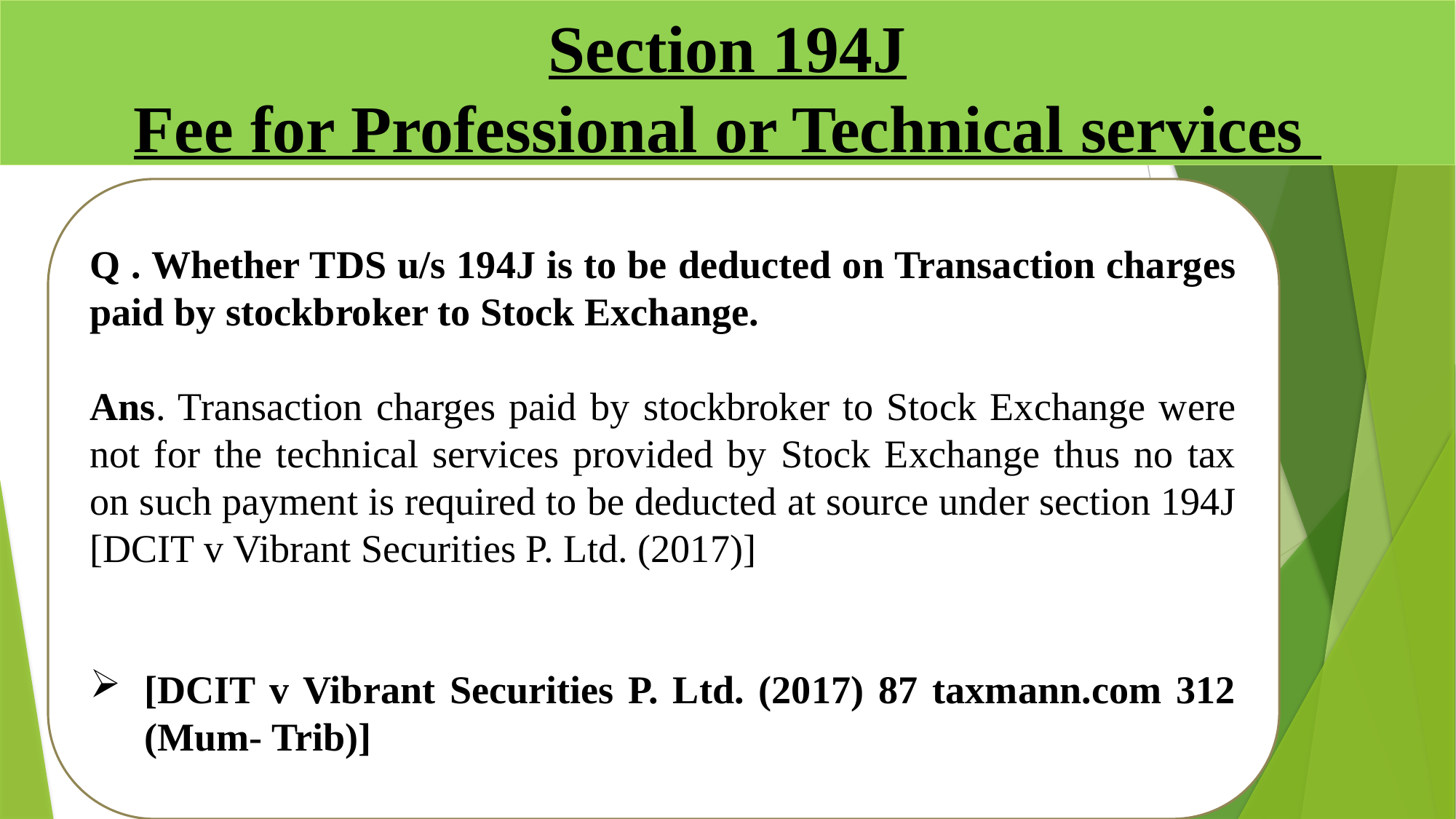

# Section 194J Fee for Professional or Technical services
Q . Whether TDS u/s 194J is to be deducted on Transaction charges paid by stockbroker to Stock Exchange.

Ans. Transaction charges paid by stockbroker to Stock Exchange were not for the technical services provided by Stock Exchange thus no tax on such payment is required to be deducted at source under section 194J [DCIT v Vibrant Securities P. Ltd. (2017)]

[DCIT v Vibrant Securities P. Ltd. (2017) 87 taxmann.com 312 (Mum- Trib)]